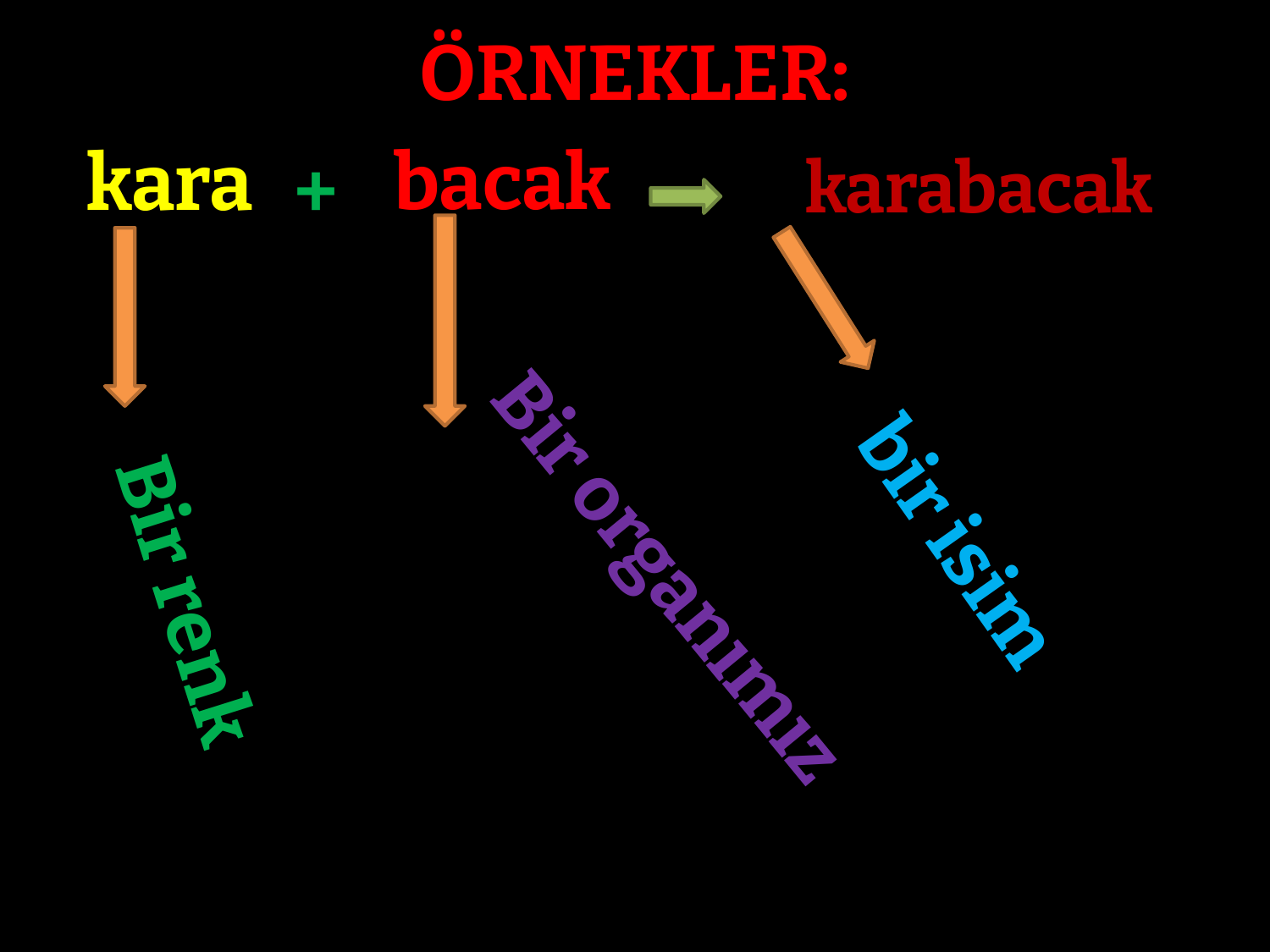

ÖRNEKLER:
bacak
kara
+
karabacak

#
 bir isim
Bir organımız
Bir renk